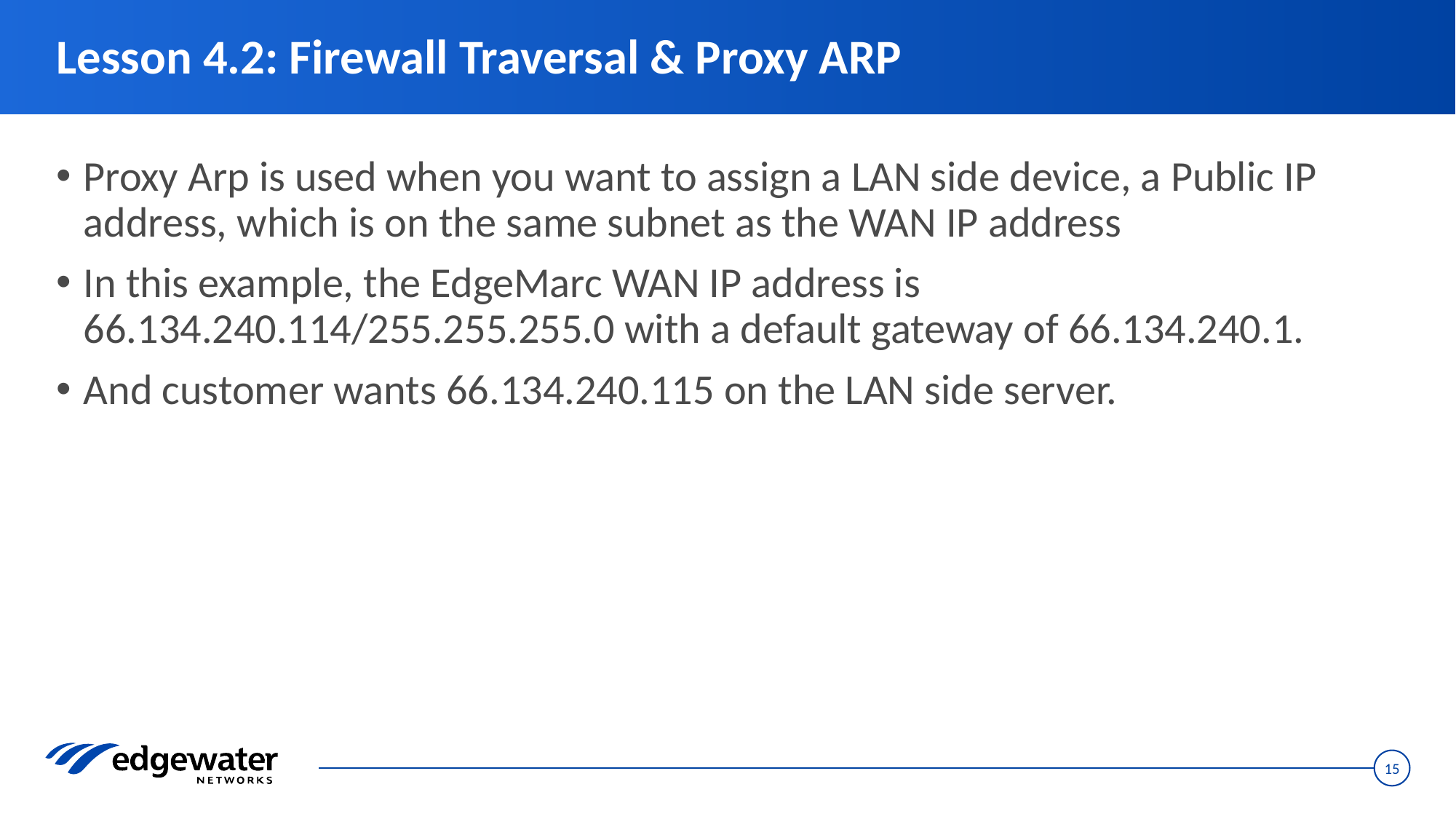

# Lesson 4.2: Firewall Traversal & Proxy ARP
Proxy Arp is used when you want to assign a LAN side device, a Public IP address, which is on the same subnet as the WAN IP address
In this example, the EdgeMarc WAN IP address is 66.134.240.114/255.255.255.0 with a default gateway of 66.134.240.1.
And customer wants 66.134.240.115 on the LAN side server.